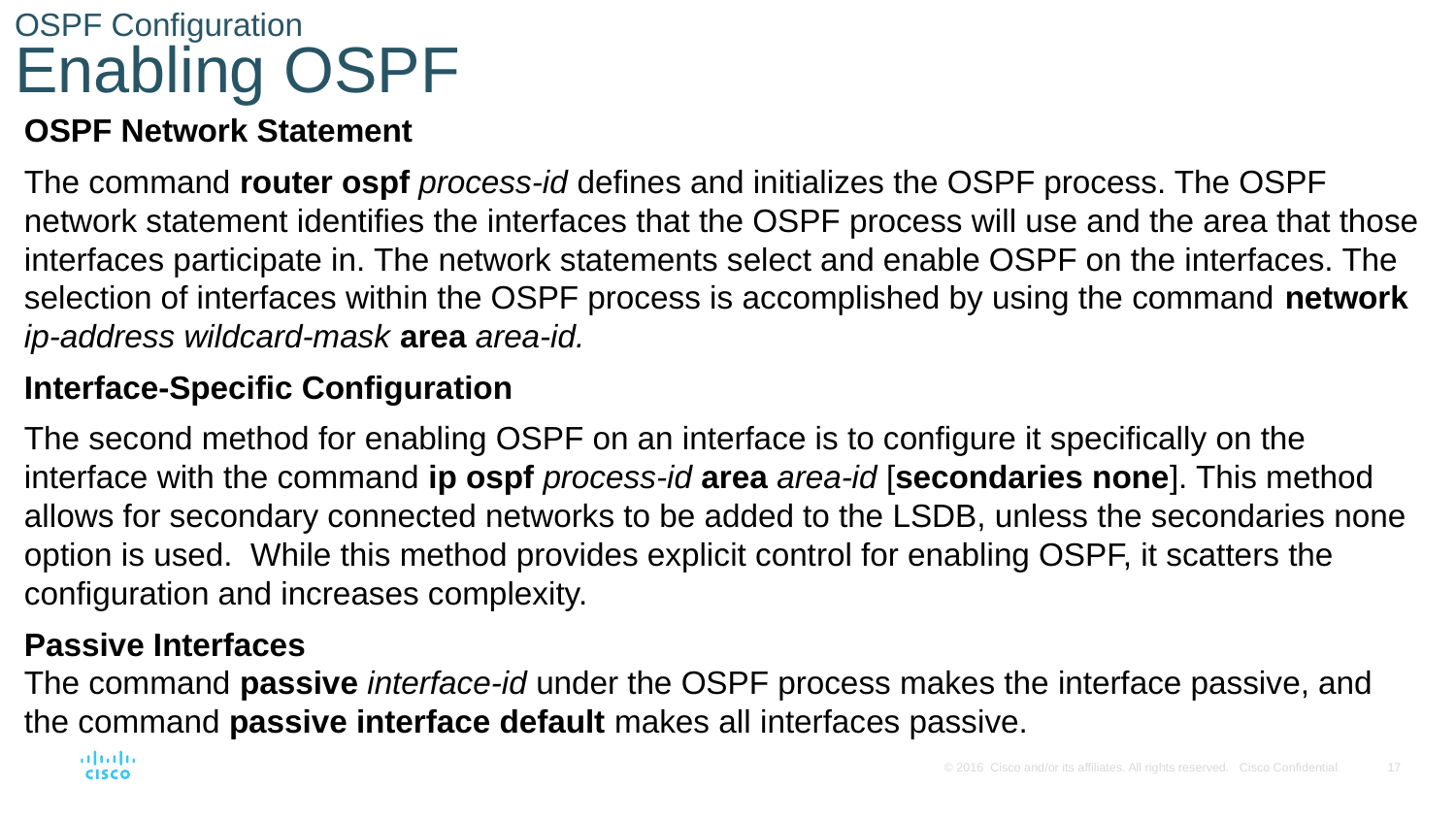

# OSPF Configuration Enabling OSPF
OSPF Network Statement
The command router ospf process-id defines and initializes the OSPF process. The OSPF network statement identifies the interfaces that the OSPF process will use and the area that those interfaces participate in. The network statements select and enable OSPF on the interfaces. The selection of interfaces within the OSPF process is accomplished by using the command network ip-address wildcard-mask area area-id.
Interface-Specific Configuration
The second method for enabling OSPF on an interface is to configure it specifically on the interface with the command ip ospf process-id area area-id [secondaries none]. This method allows for secondary connected networks to be added to the LSDB, unless the secondaries none option is used.  While this method provides explicit control for enabling OSPF, it scatters the configuration and increases complexity.
Passive Interfaces
The command passive interface-id under the OSPF process makes the interface passive, and
the command passive interface default makes all interfaces passive.